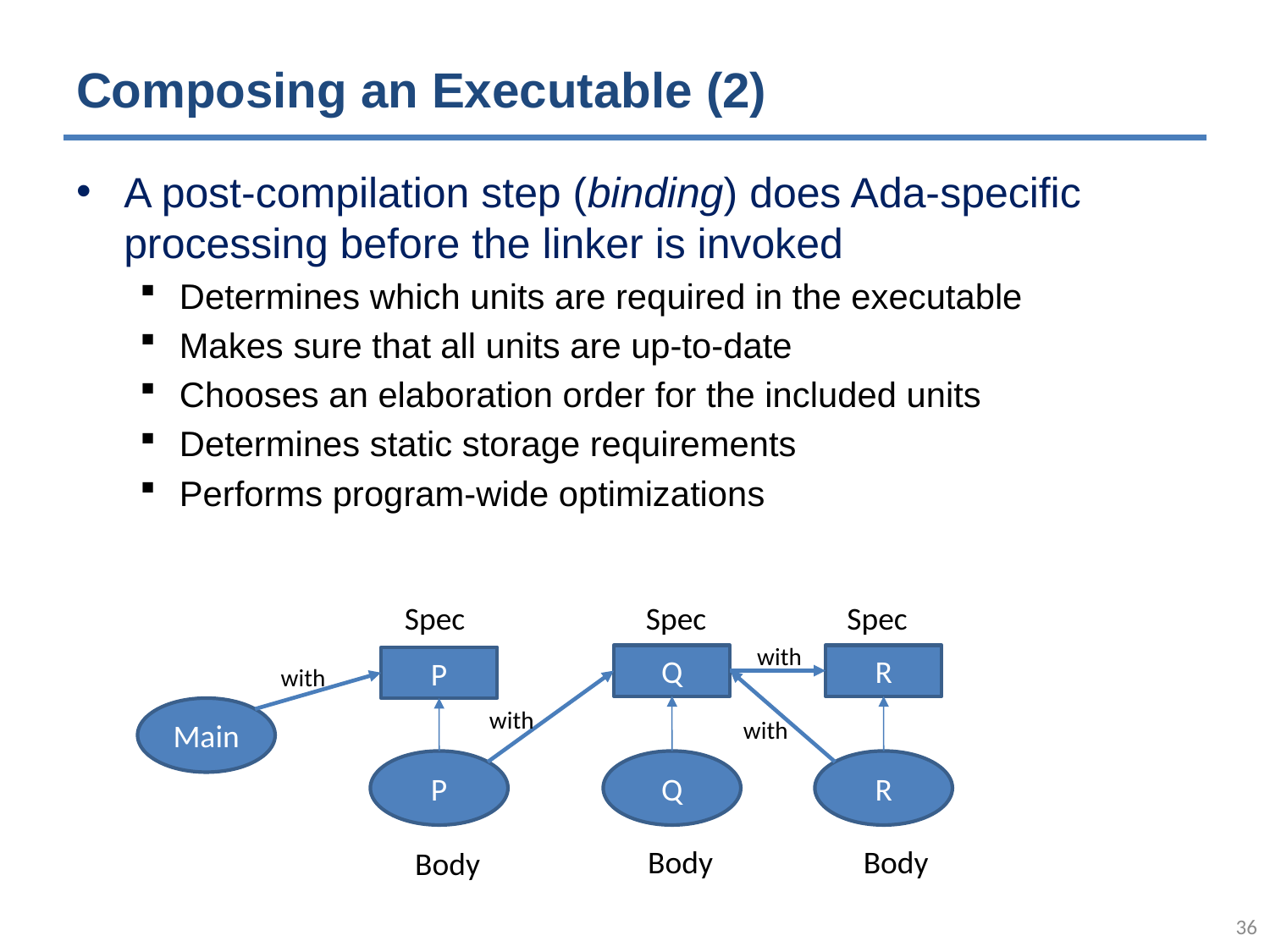

# Composing an Executable (2)
A post-compilation step (binding) does Ada-specific processing before the linker is invoked
Determines which units are required in the executable
Makes sure that all units are up-to-date
Chooses an elaboration order for the included units
Determines static storage requirements
Performs program-wide optimizations

Spec
Spec
Spec
with
Q
R
P
with
with
Main
with
P
Q
R
Body
Body
Body
36